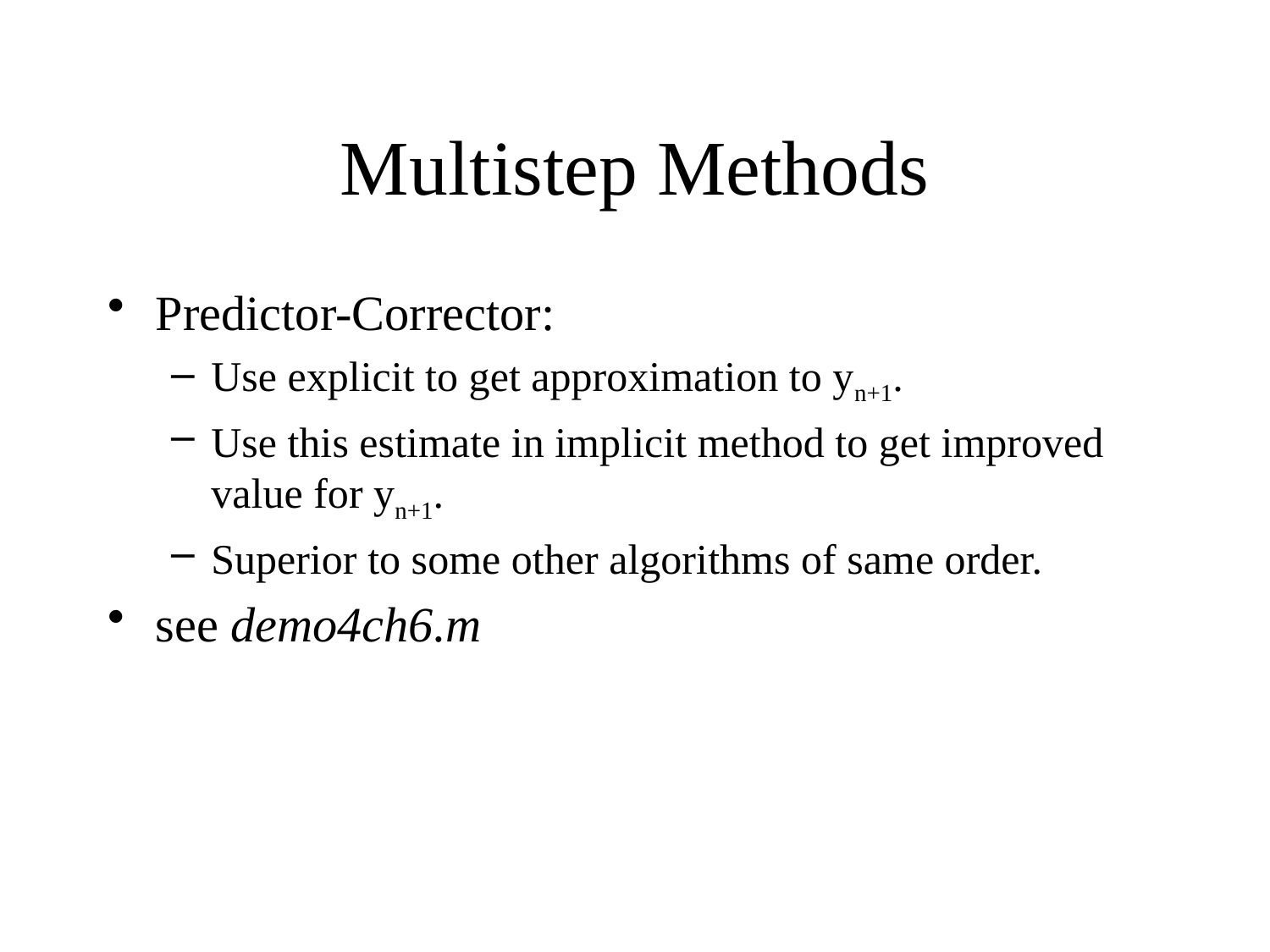

# Multistep Methods
Predictor-Corrector:
Use explicit to get approximation to yn+1.
Use this estimate in implicit method to get improved value for yn+1.
Superior to some other algorithms of same order.
see demo4ch6.m